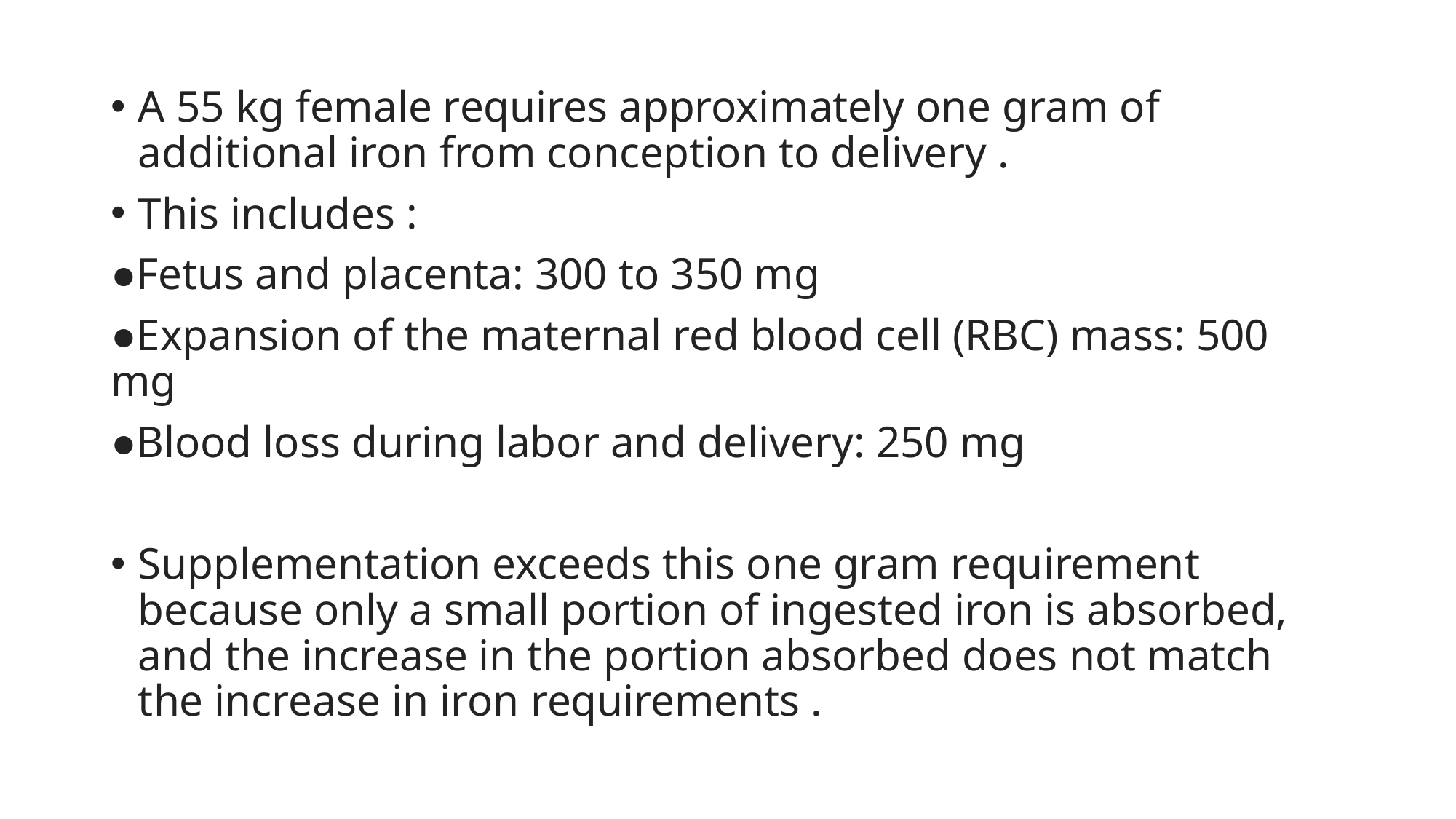

A 55 kg female requires approximately one gram of additional iron from conception to delivery .
This includes :
●Fetus and placenta: 300 to 350 mg
●Expansion of the maternal red blood cell (RBC) mass: 500 mg
●Blood loss during labor and delivery: 250 mg

Supplementation exceeds this one gram requirement because only a small portion of ingested iron is absorbed, and the increase in the portion absorbed does not match the increase in iron requirements .